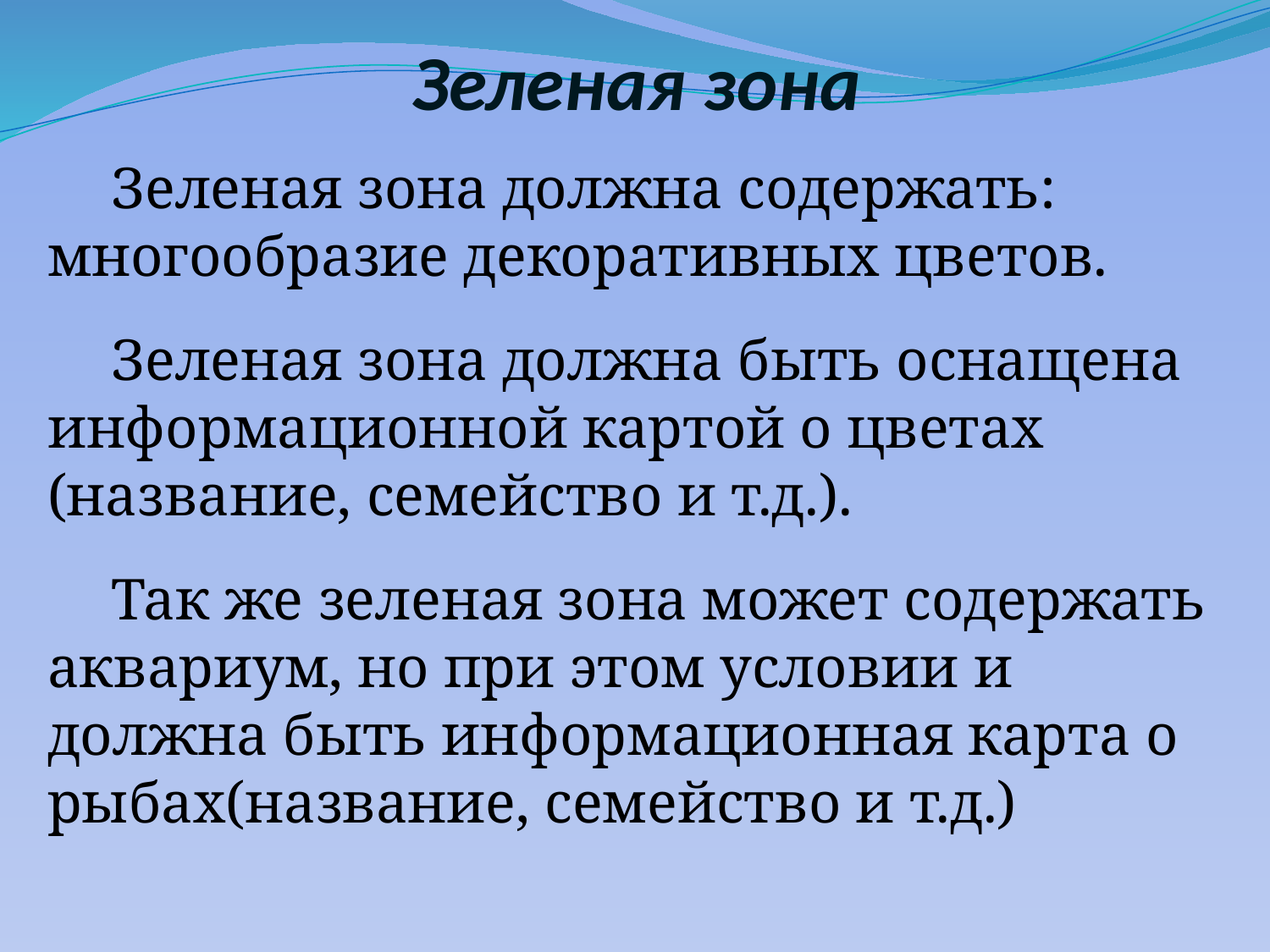

# Зеленая зона
Зеленая зона должна содержать: многообразие декоративных цветов.

Зеленая зона должна быть оснащена информационной картой о цветах (название, семейство и т.д.).

Так же зеленая зона может содержать аквариум, но при этом условии и должна быть информационная карта о рыбах(название, семейство и т.д.)